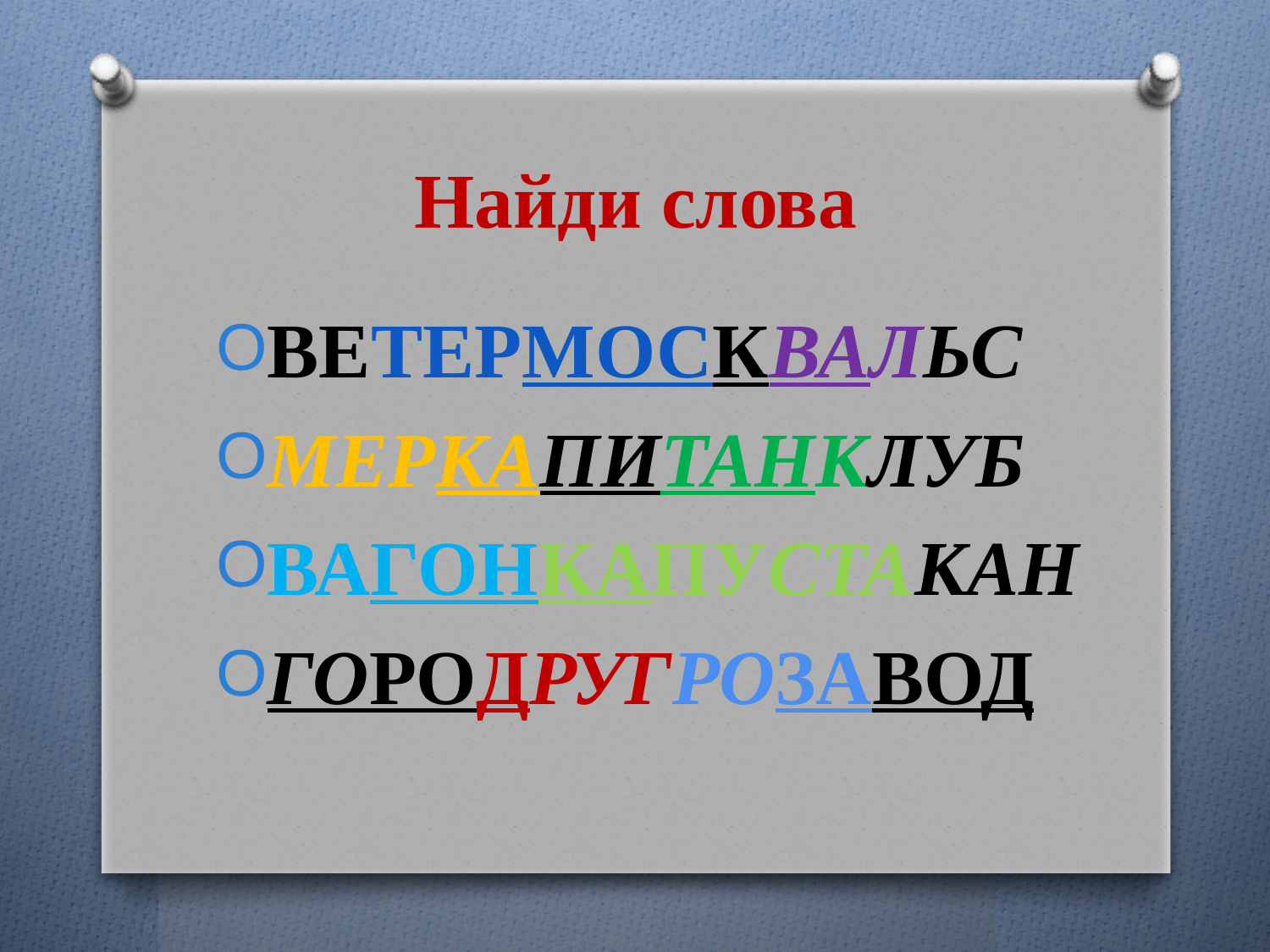

# Найди слова
ВЕТЕРМОСКВАЛЬС
МЕРКАПИТАНКЛУБ
ВАГОНКАПУСТАКАН
ГОРОДРУГРОЗАВОД